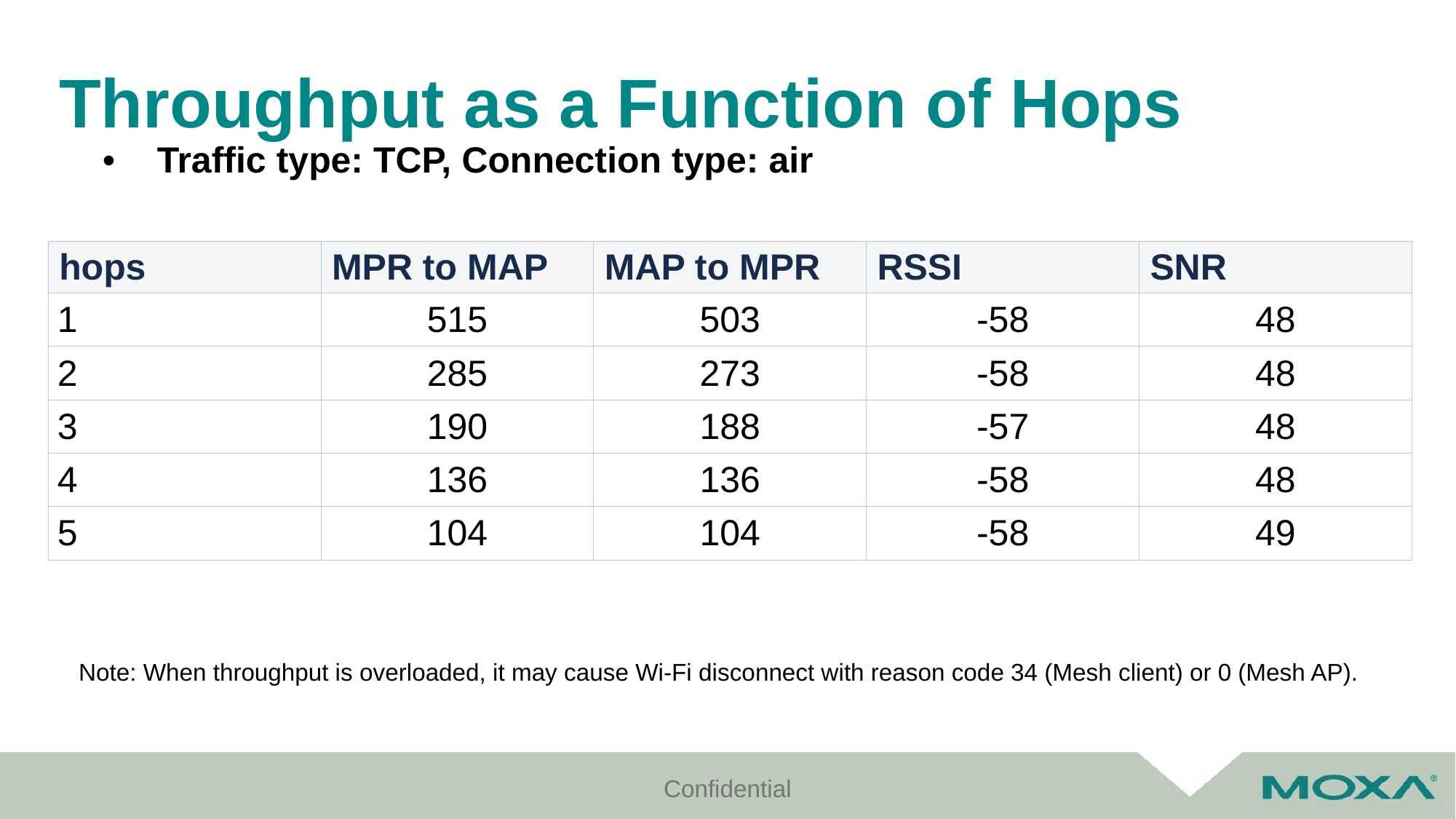

# Throughput as a Function of Hops
Traffic type: TCP, Connection type: air
| hops | MPR to MAP | MAP to MPR | RSSI | SNR |
| --- | --- | --- | --- | --- |
| 1 | 515 | 503 | -58 | 48 |
| 2 | 285 | 273 | -58 | 48 |
| 3 | 190 | 188 | -57 | 48 |
| 4 | 136 | 136 | -58 | 48 |
| 5 | 104 | 104 | -58 | 49 |
Note: When throughput is overloaded, it may cause Wi-Fi disconnect with reason code 34 (Mesh client) or 0 (Mesh AP).